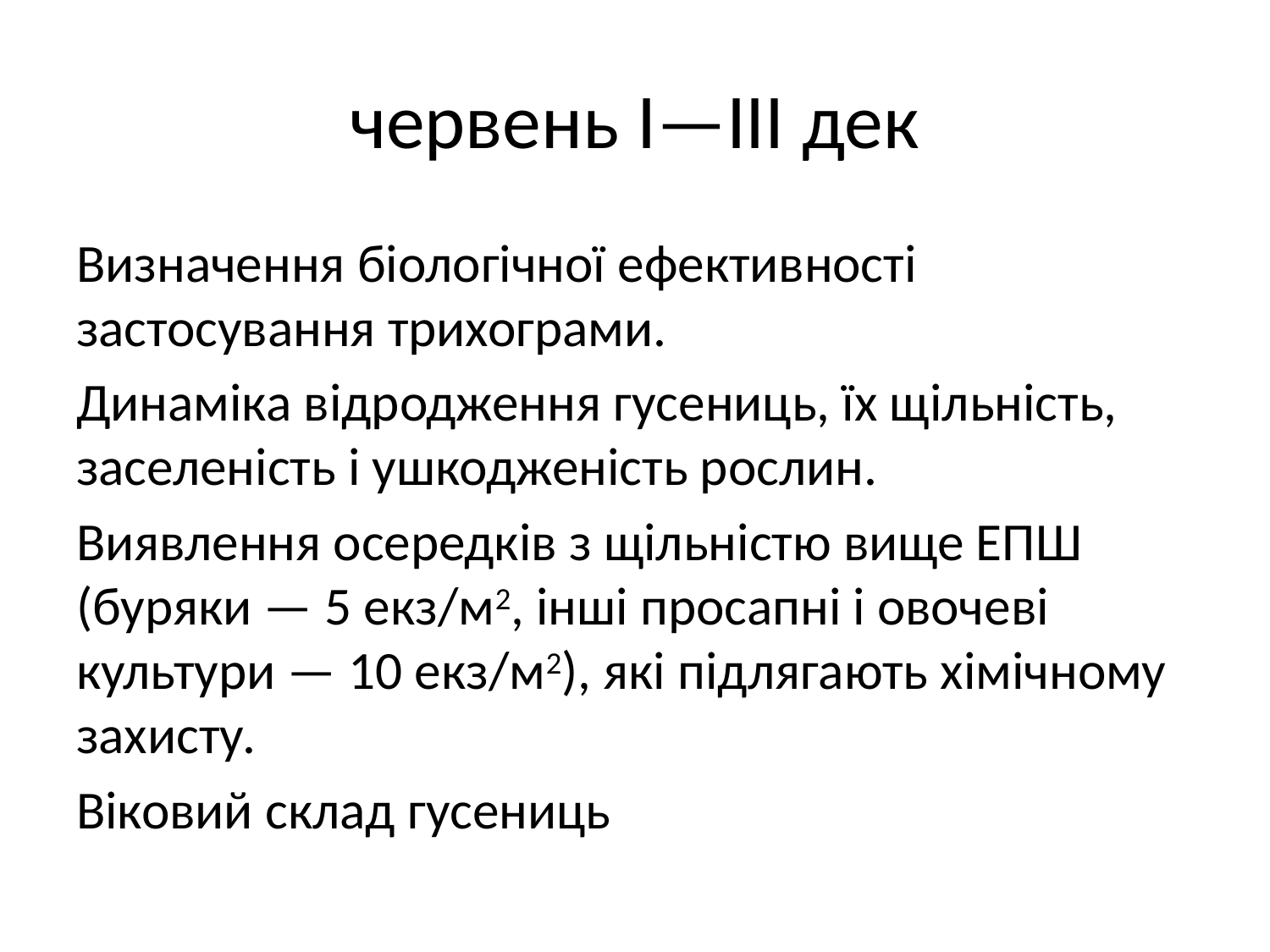

# червень І—ІІІ дек
Визначення біологічної ефективності застосування трихограми.
Динаміка відродження гусениць, їх щільність, заселеність і ушкодженість рослин.
Виявлення осередків з щільністю вище ЕПШ (буряки — 5 екз/м2, інші просапні і овочеві культури — 10 екз/м2), які підлягають хімічному захисту.
Віковий склад гусениць